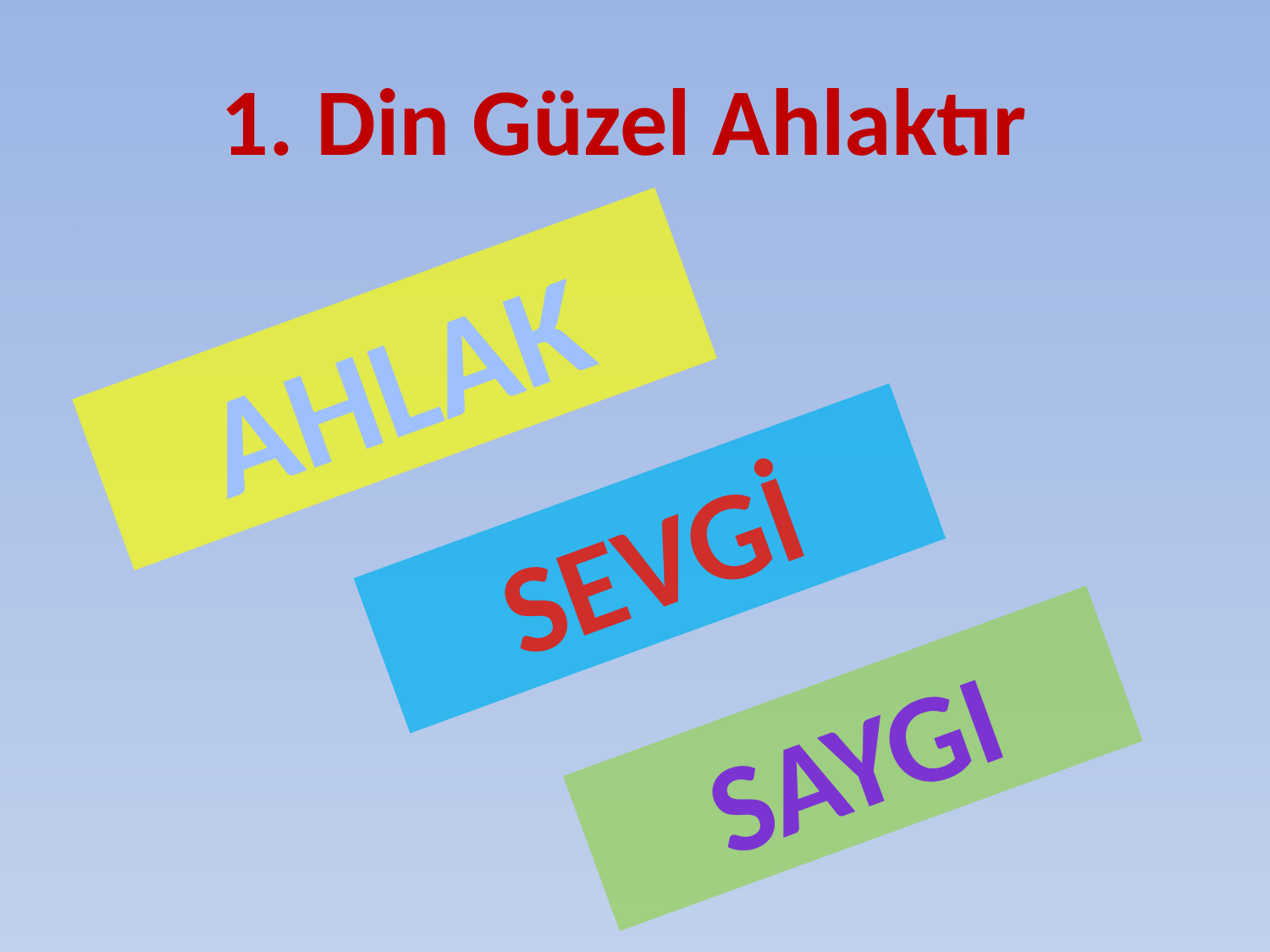

# 1. Din Güzel Ahlaktır
.
AHLAK
SEVGİ
SAYGI